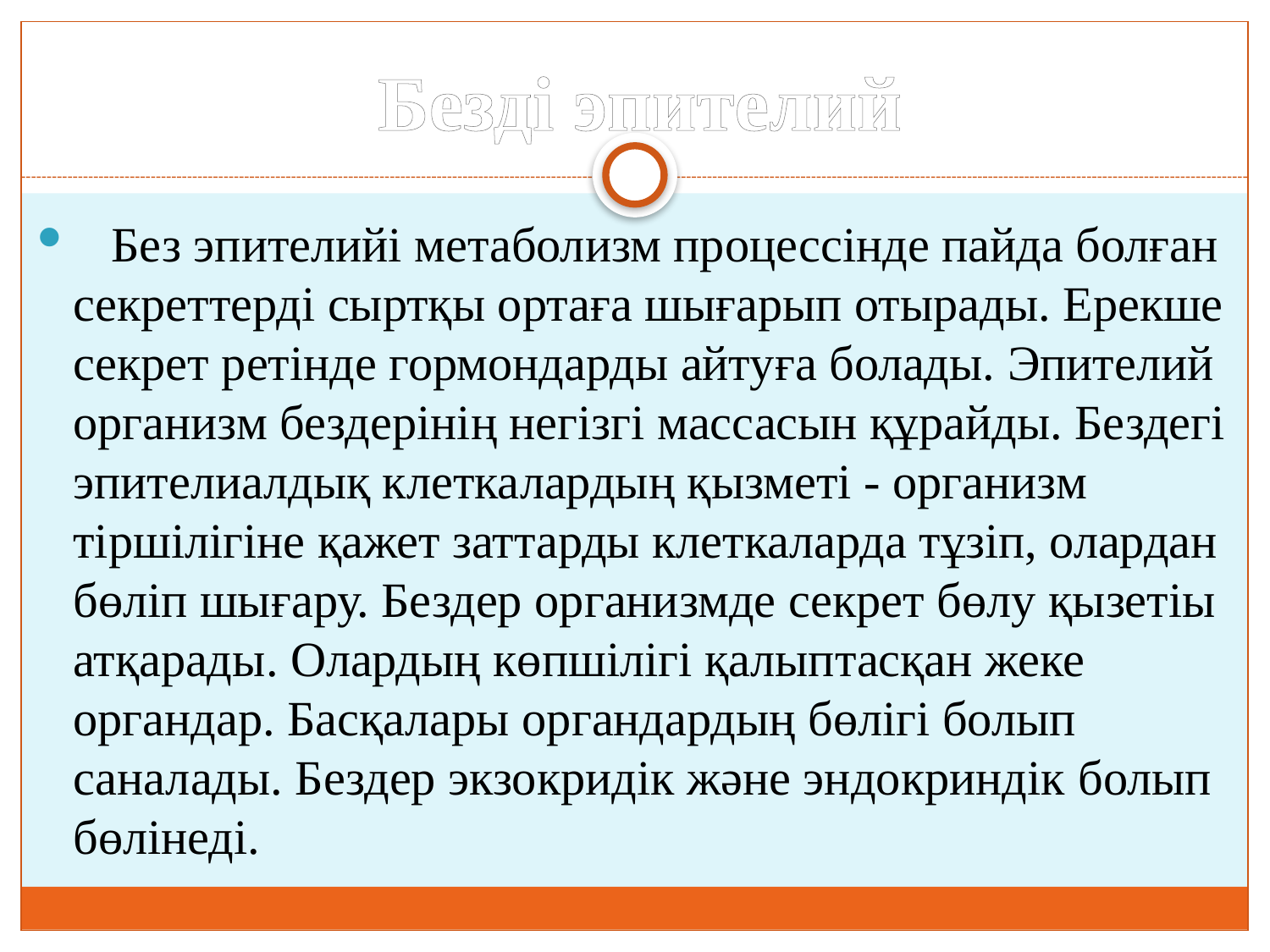

# Безді эпителий
    Без эпителийі метаболизм процессінде пайда болған секреттерді сыртқы ортаға шығарып отырады. Ерекше секрет ретінде гормондарды айтуға болады. Эпителий организм бездерінің негізгі массасын құрайды. Бездегі эпителиалдық клеткалардың қызметі - организм тіршілігіне қажет заттарды клеткаларда тұзіп, олардан бөліп шығару. Бездер организмде секрет бөлу қызетіы атқарады. Олардың көпшілігі қалыптасқан жеке органдар. Басқалары органдардың бөлігі болып саналады. Бездер экзокридік және эндокриндік болып бөлінеді.